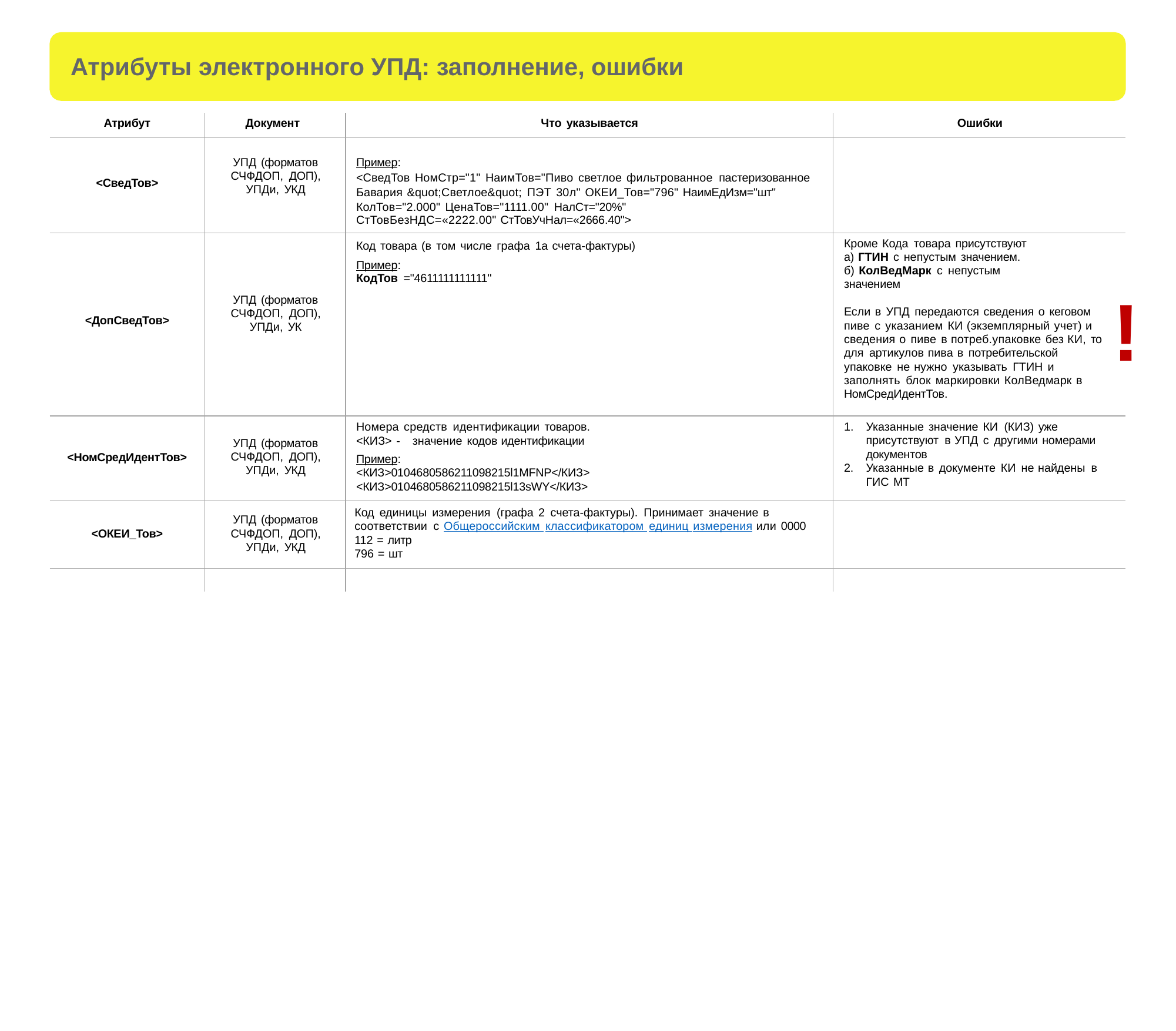

# Атрибуты электронного УПД: заполнение, ошибки
| Атрибут | Документ | Что указывается | Ошибки |
| --- | --- | --- | --- |
| <СведТов> | УПД (форматов СЧФДОП, ДОП), УПДи, УКД | Пример: <СведТов НомСтр="1" НаимТов="Пиво светлое фильтрованное пастеризованное Бавария &quot;Светлое&quot; ПЭТ 30л" ОКЕИ\_Тов="796" НаимЕдИзм="шт" КолТов="2.000" ЦенаТов="1111.00" НалСт="20%" СтТовБезНДС=«2222.00" СтТовУчНал=«2666.40"> |  |
| <ДопСведТов> | УПД (форматов СЧФДОП, ДОП), УПДи, УК | Код товара (в том числе графа 1а счета-фактуры) Пример: КодТов ="4611111111111" | Кроме Кода товара присутствуют а) ГТИН с непустым значением. б) КолВедМарк с непустым значением Если в УПД передаются сведения о кеговом пиве с указанием КИ (экземплярный учет) и сведения о пиве в потреб.упаковке без КИ, то для артикулов пива в потребительской упаковке не нужно указывать ГТИН и заполнять блок маркировки КолВедмарк в НомСредИдентТов. |
| <НомСредИдентТов> | УПД (форматов СЧФДОП, ДОП), УПДи, УКД | Номера средств идентификации товаров. <КИЗ> - значение кодов идентификации Пример: <КИЗ>0104680586211098215l1MFNP</КИЗ> <КИЗ>0104680586211098215l13sWY</КИЗ> | Указанные значение КИ (КИЗ) уже присутствуют в УПД с другими номерами документов Указанные в документе КИ не найдены в ГИС МТ |
| <ОКЕИ\_Тов> | УПД (форматов СЧФДОП, ДОП), УПДи, УКД | Код единицы измерения (графа 2 счета-фактуры). Принимает значение в соответствии с Общероссийским классификатором единиц измерения или 0000 112 = литр 796 = шт |  |
|  |  |  |  |
!